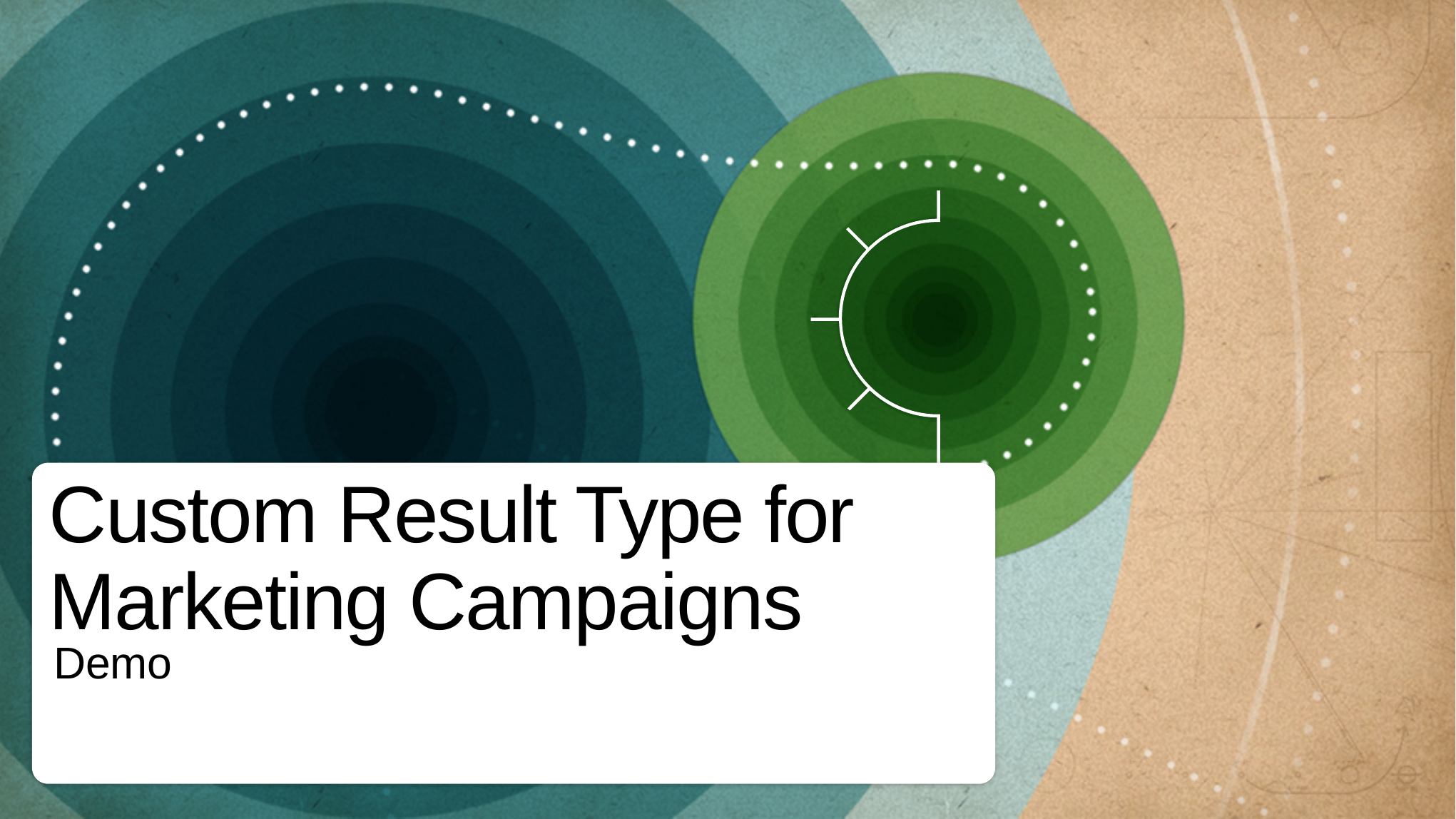

# Custom Result Type for Marketing Campaigns
Demo